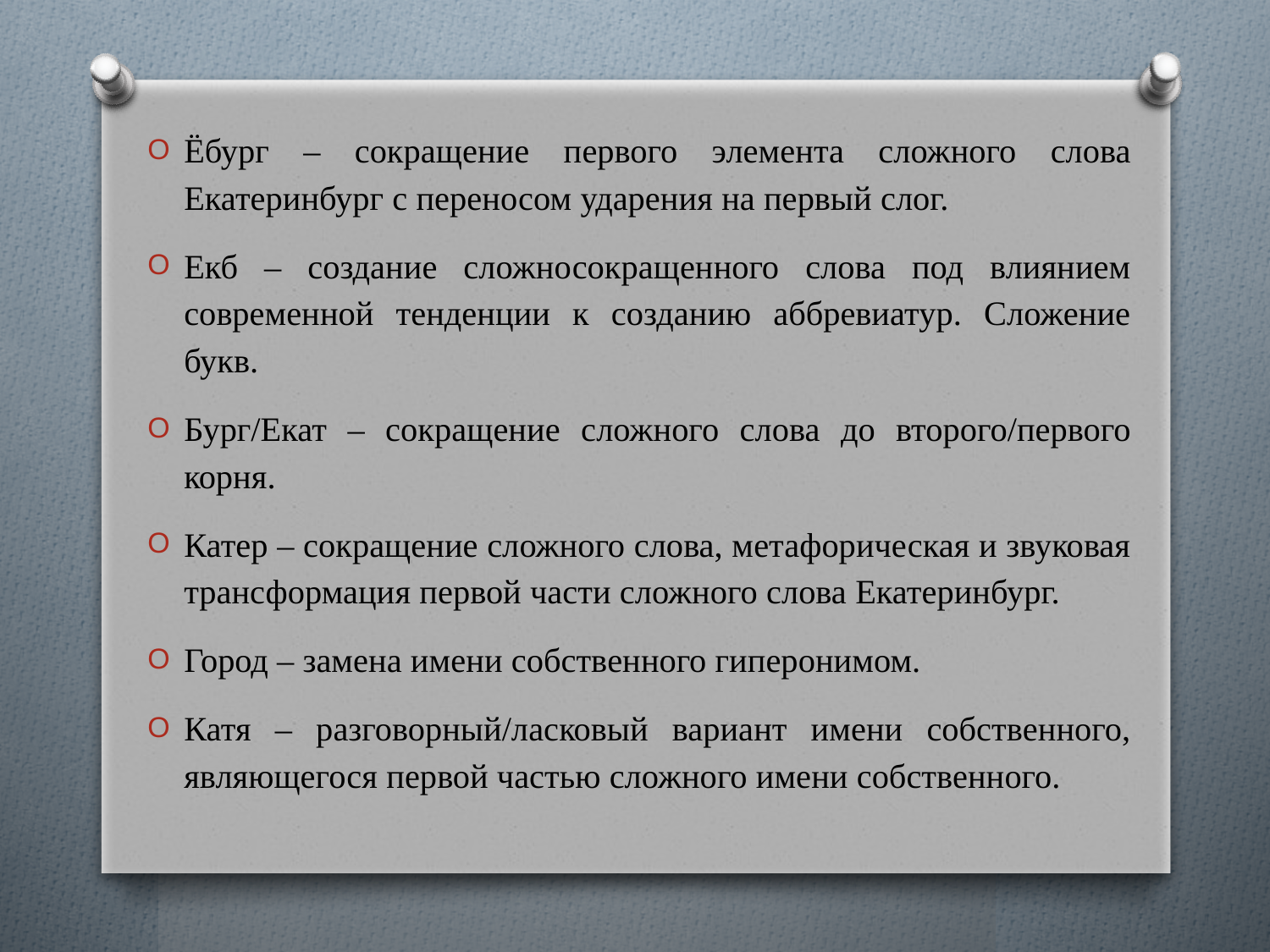

Ёбург – сокращение первого элемента сложного слова Екатеринбург с переносом ударения на первый слог.
Екб – создание сложносокращенного слова под влиянием современной тенденции к созданию аббревиатур. Сложение букв.
Бург/Екат – сокращение сложного слова до второго/первого корня.
Катер – сокращение сложного слова, метафорическая и звуковая трансформация первой части сложного слова Екатеринбург.
Город – замена имени собственного гиперонимом.
Катя – разговорный/ласковый вариант имени собственного, являющегося первой частью сложного имени собственного.